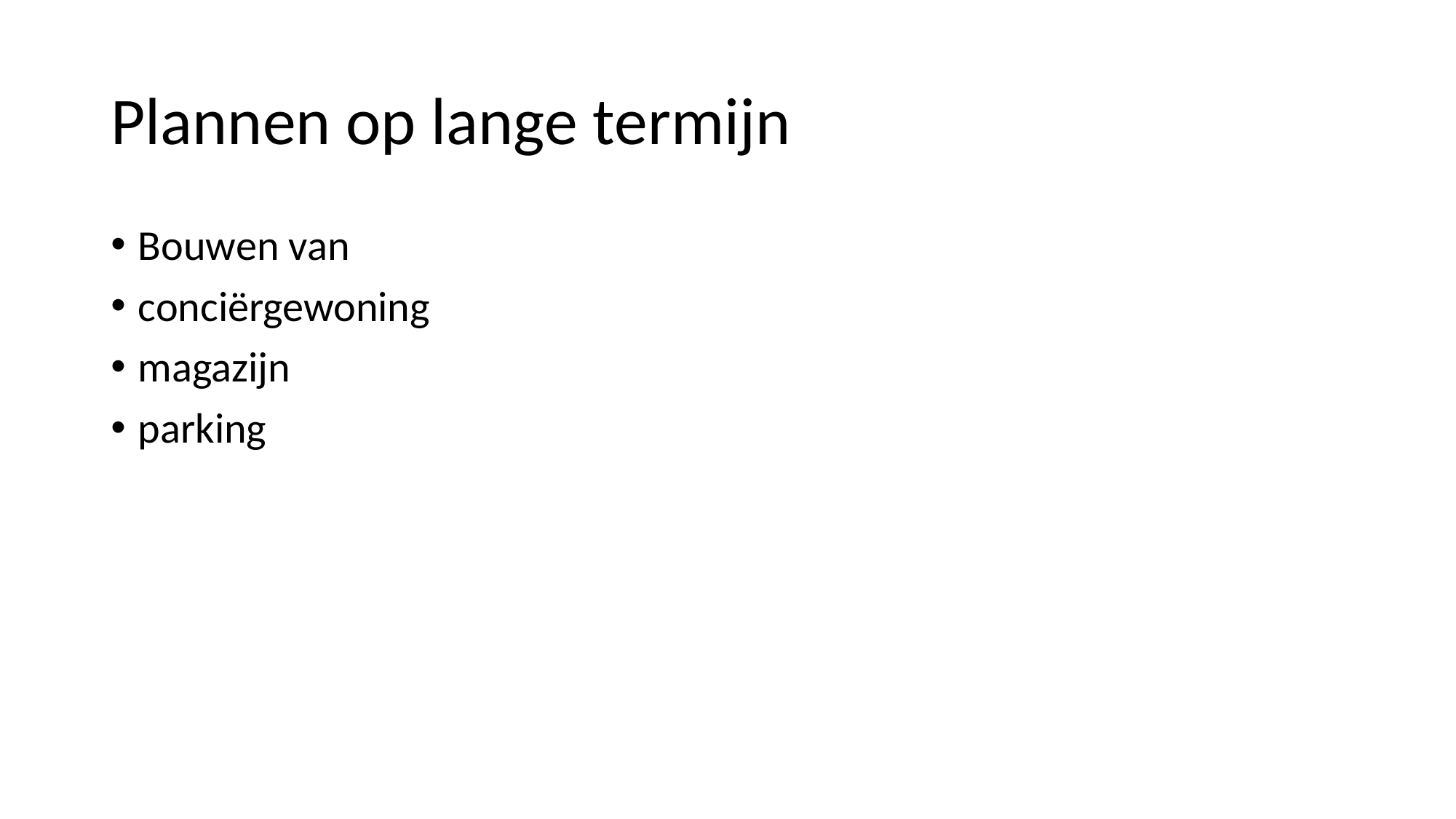

# Plannen op lange termijn
Bouwen van
conciërgewoning
magazijn
parking